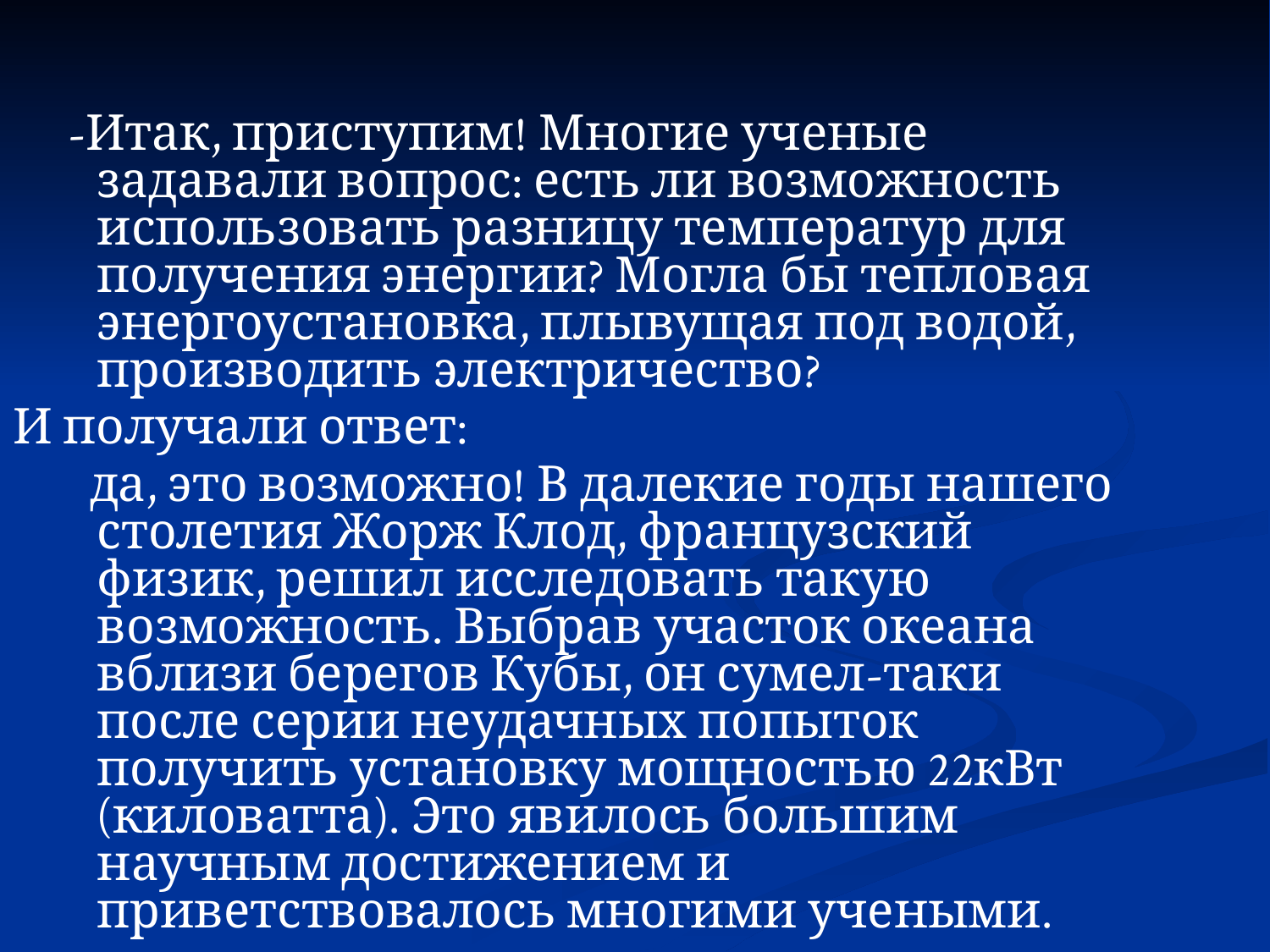

-Итак, приступим! Многие ученые задавали вопрос: есть ли возможность использовать разницу температур для получения энергии? Могла бы тепловая энергоустановка, плывущая под водой, производить электричество?
И получали ответ:
       да, это возможно! В далекие годы нашего столетия Жорж Клод, французский физик, решил исследовать такую возможность. Выбрав участок океана вблизи берегов Кубы, он сумел-таки после серии неудачных попыток получить установку мощностью 22кВт (киловатта). Это явилось большим научным достижением и приветствовалось многими учеными.